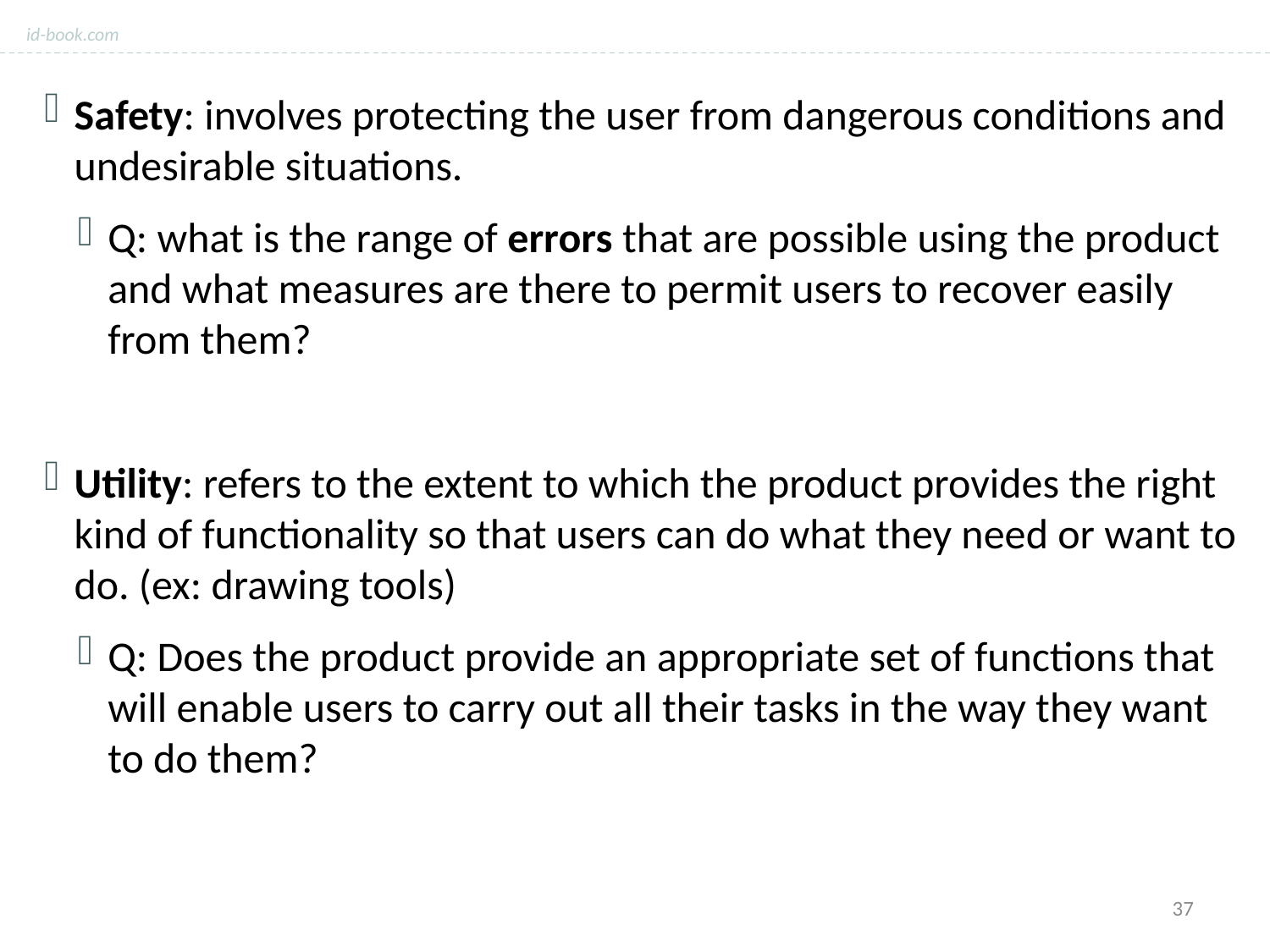

Safety: involves protecting the user from dangerous conditions and undesirable situations.
Q: what is the range of errors that are possible using the product and what measures are there to permit users to recover easily from them?

Utility: refers to the extent to which the product provides the right kind of functionality so that users can do what they need or want to do. (ex: drawing tools)
Q: Does the product provide an appropriate set of functions that will enable users to carry out all their tasks in the way they want to do them?

37